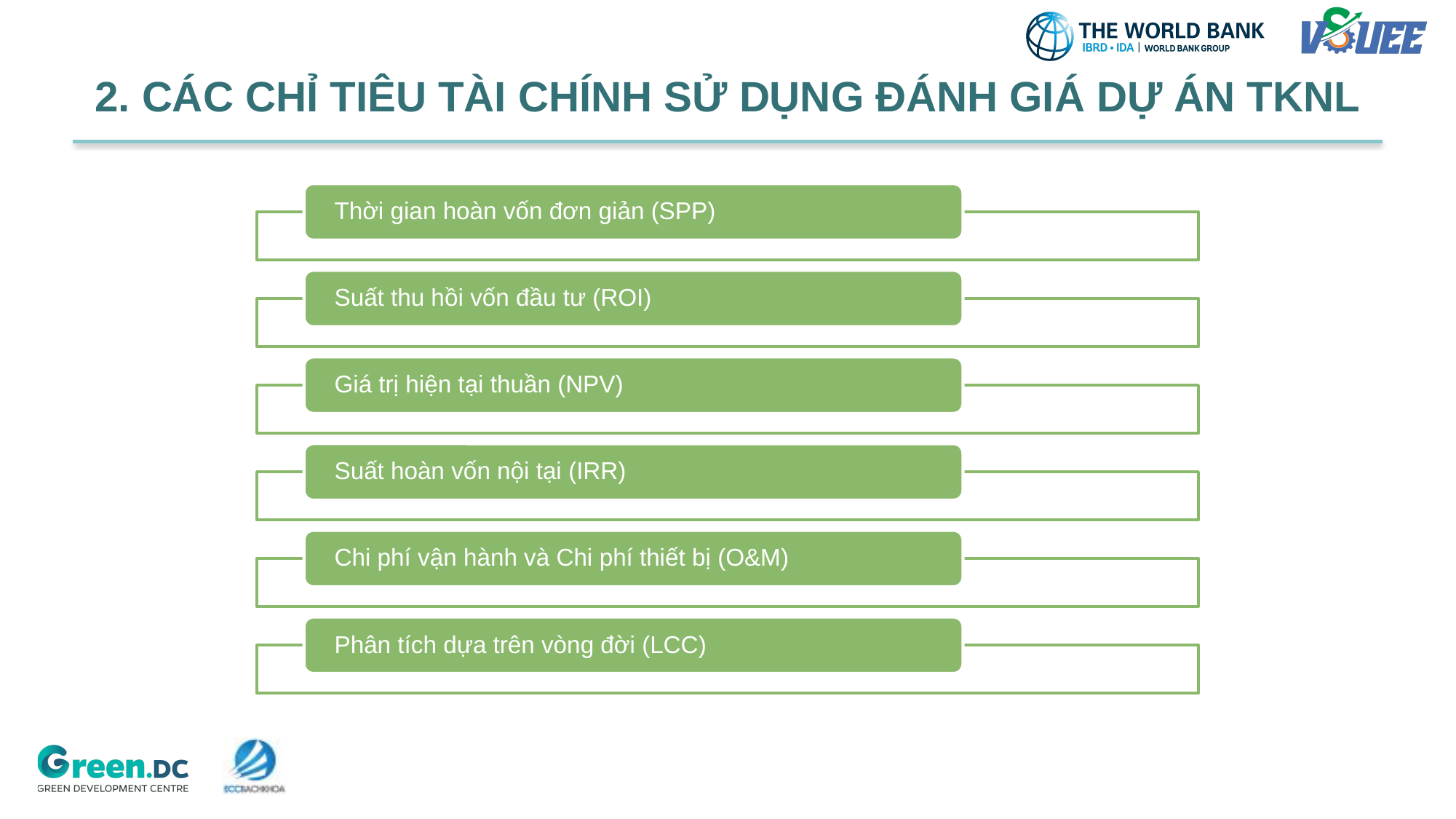

# 2. CÁC CHỈ TIÊU TÀI CHÍNH SỬ DỤNG ĐÁNH GIÁ DỰ ÁN TKNL
Thời gian hoàn vốn đơn giản (SPP)
Suất thu hồi vốn đầu tư (ROI)
Giá trị hiện tại thuần (NPV)
Suất hoàn vốn nội tại (IRR)
Chi phí vận hành và Chi phí thiết bị (O&M)
Phân tích dựa trên vòng đời (LCC)